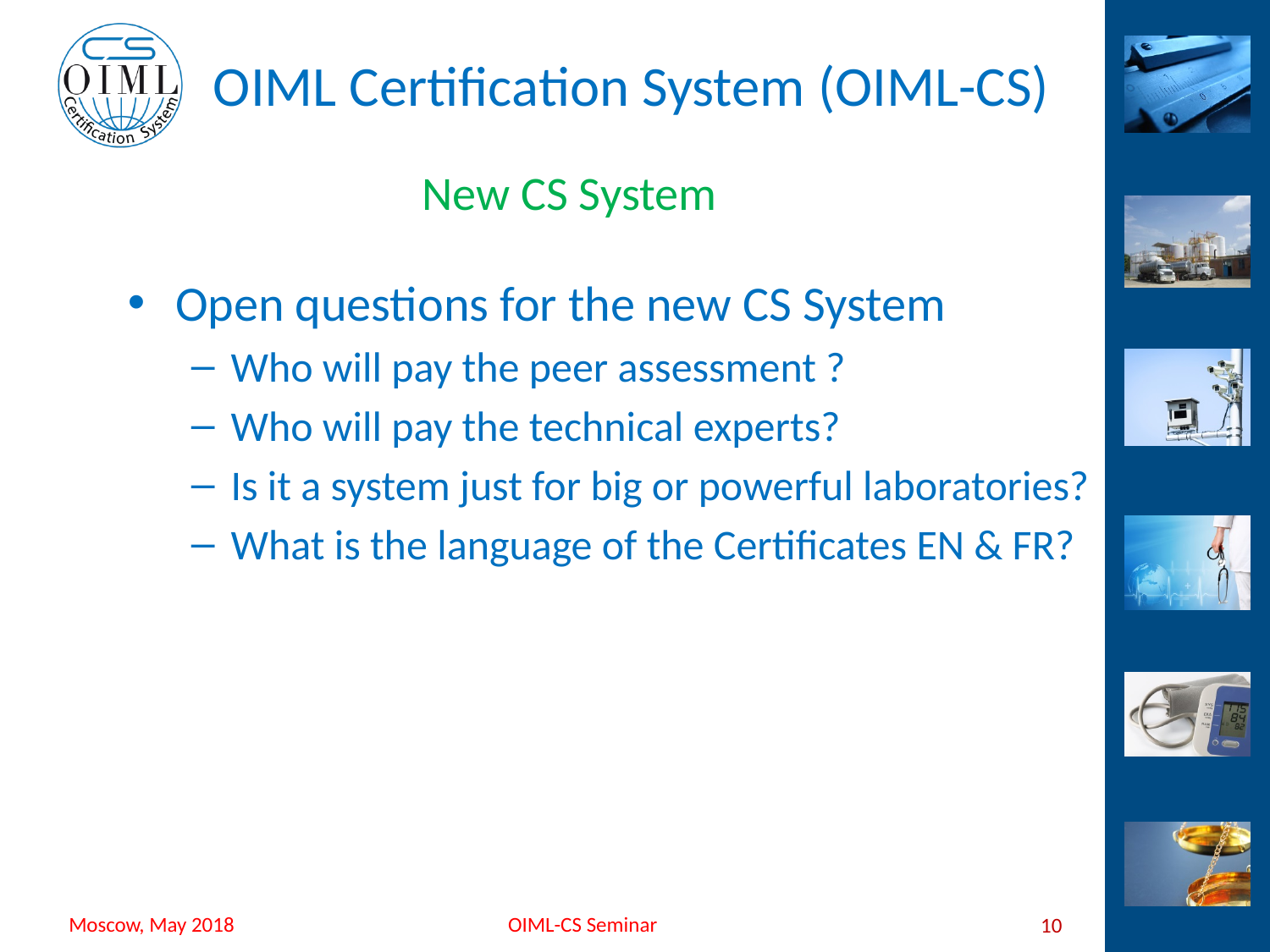

Open questions for the new CS System
Who will pay the peer assessment ?
Who will pay the technical experts?
Is it a system just for big or powerful laboratories?
What is the language of the Certificates EN & FR?
# New CS System
10